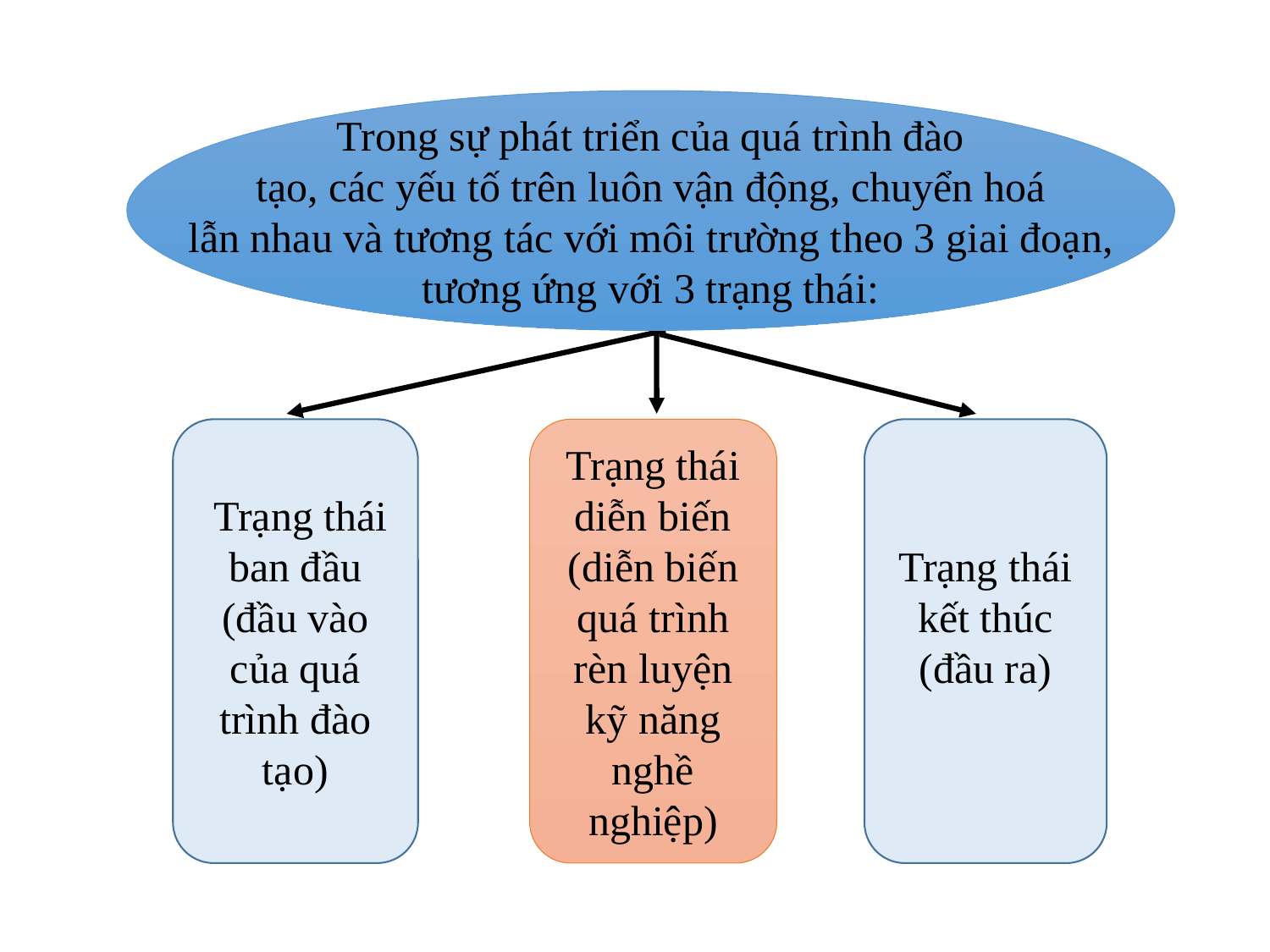

Trong sự phát triển của quá trình đào
tạo, các yếu tố trên luôn vận động, chuyển hoá
 lẫn nhau và tương tác với môi trường theo 3 giai đoạn,
tương ứng với 3 trạng thái:

Trạng thái diễn biến (diễn biến quá trình rèn luyện kỹ năng nghề nghiệp)
 Trạng thái ban đầu (đầu vào của quá trình đào tạo)
Trạng thái kết thúc (đầu ra)